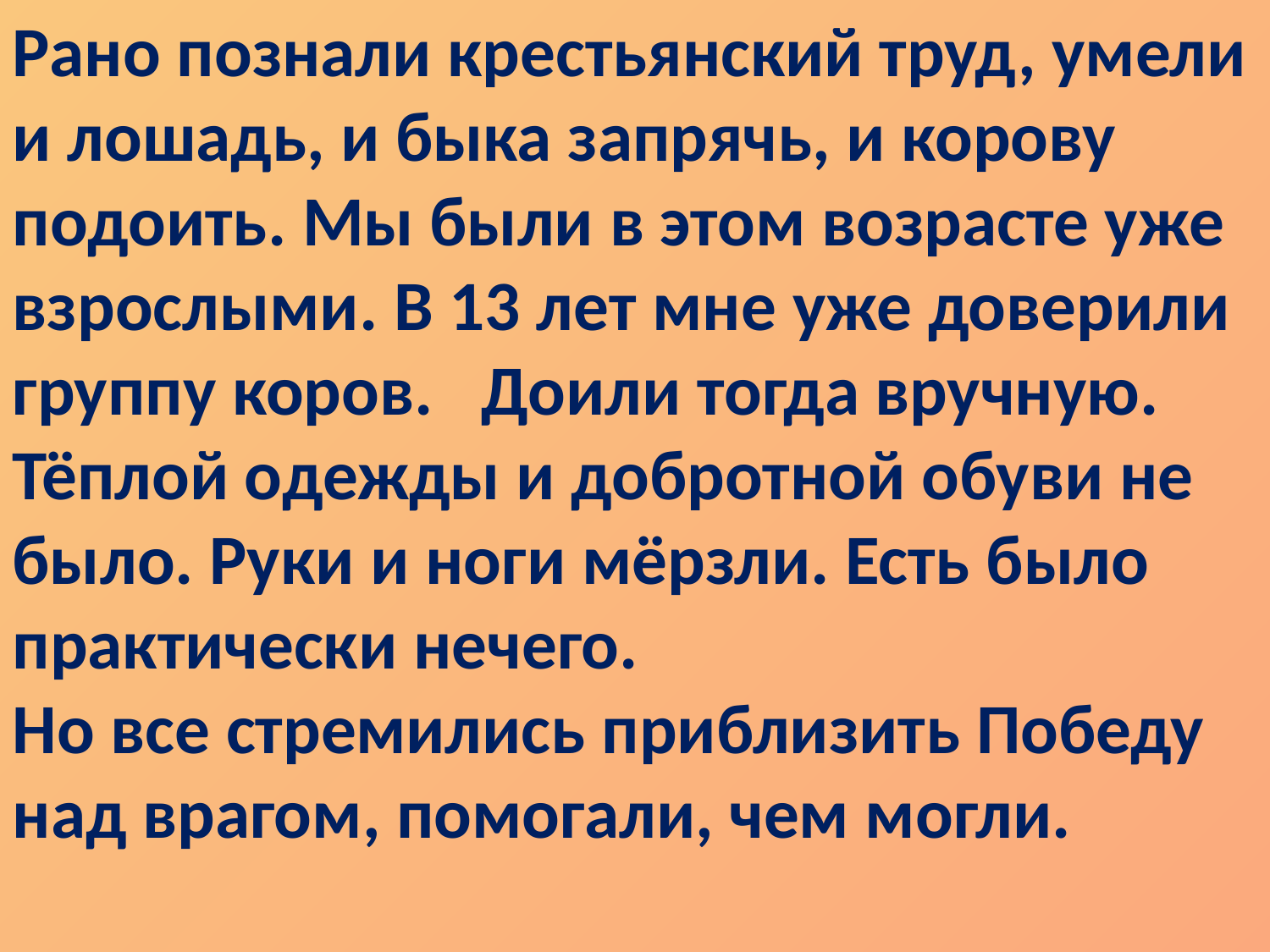

Рано познали крестьянский труд, умели и лошадь, и быка запрячь, и корову подоить. Мы были в этом возрасте уже взрослыми. В 13 лет мне уже доверили группу коров.   Доили тогда вручную. Тёплой одежды и добротной обуви не было. Руки и ноги мёрзли. Есть было практически нечего.
Но все стремились приблизить Победу над врагом, помогали, чем могли.